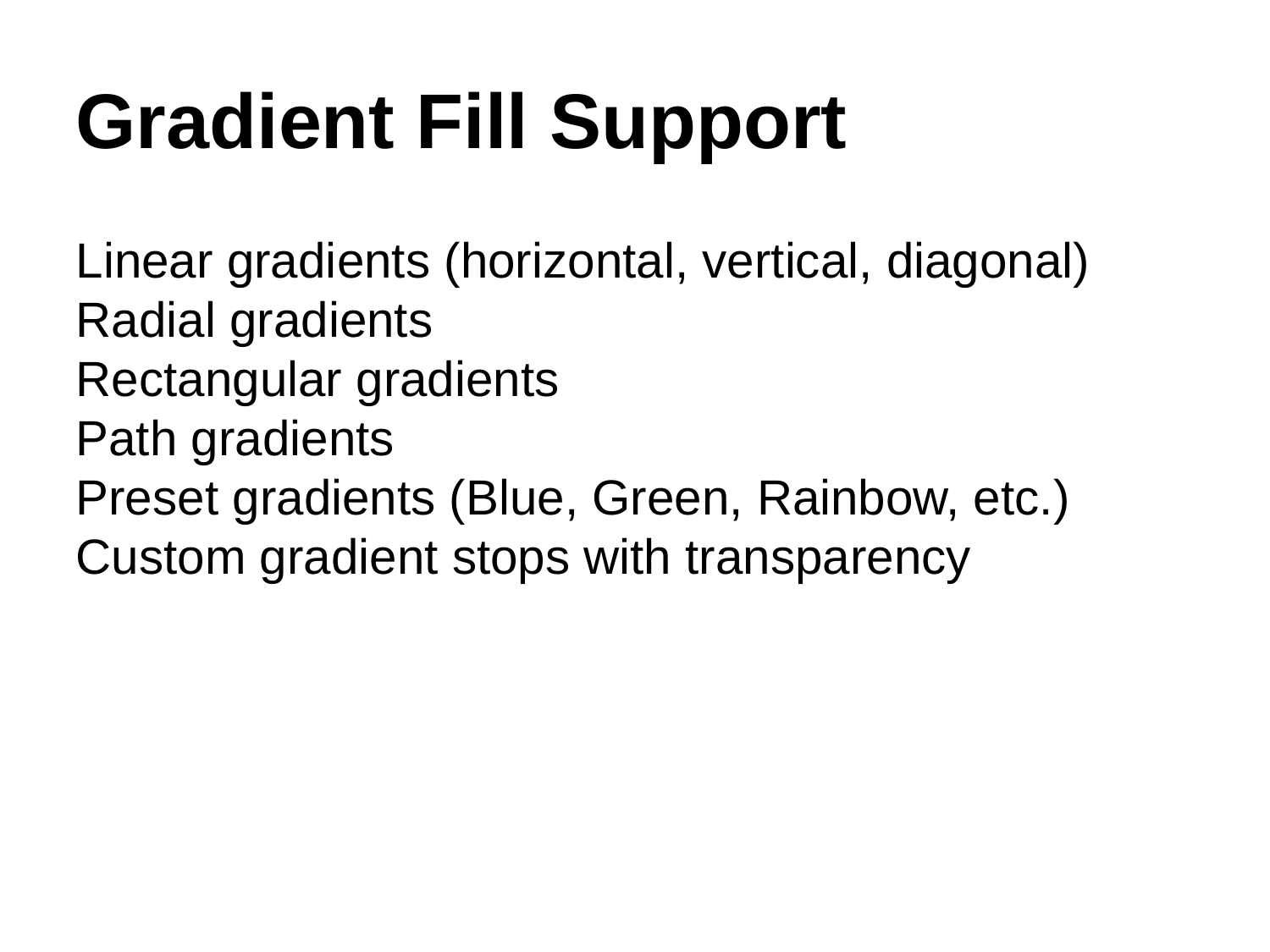

Gradient Fill Support
Linear gradients (horizontal, vertical, diagonal)
Radial gradients
Rectangular gradients
Path gradients
Preset gradients (Blue, Green, Rainbow, etc.)
Custom gradient stops with transparency